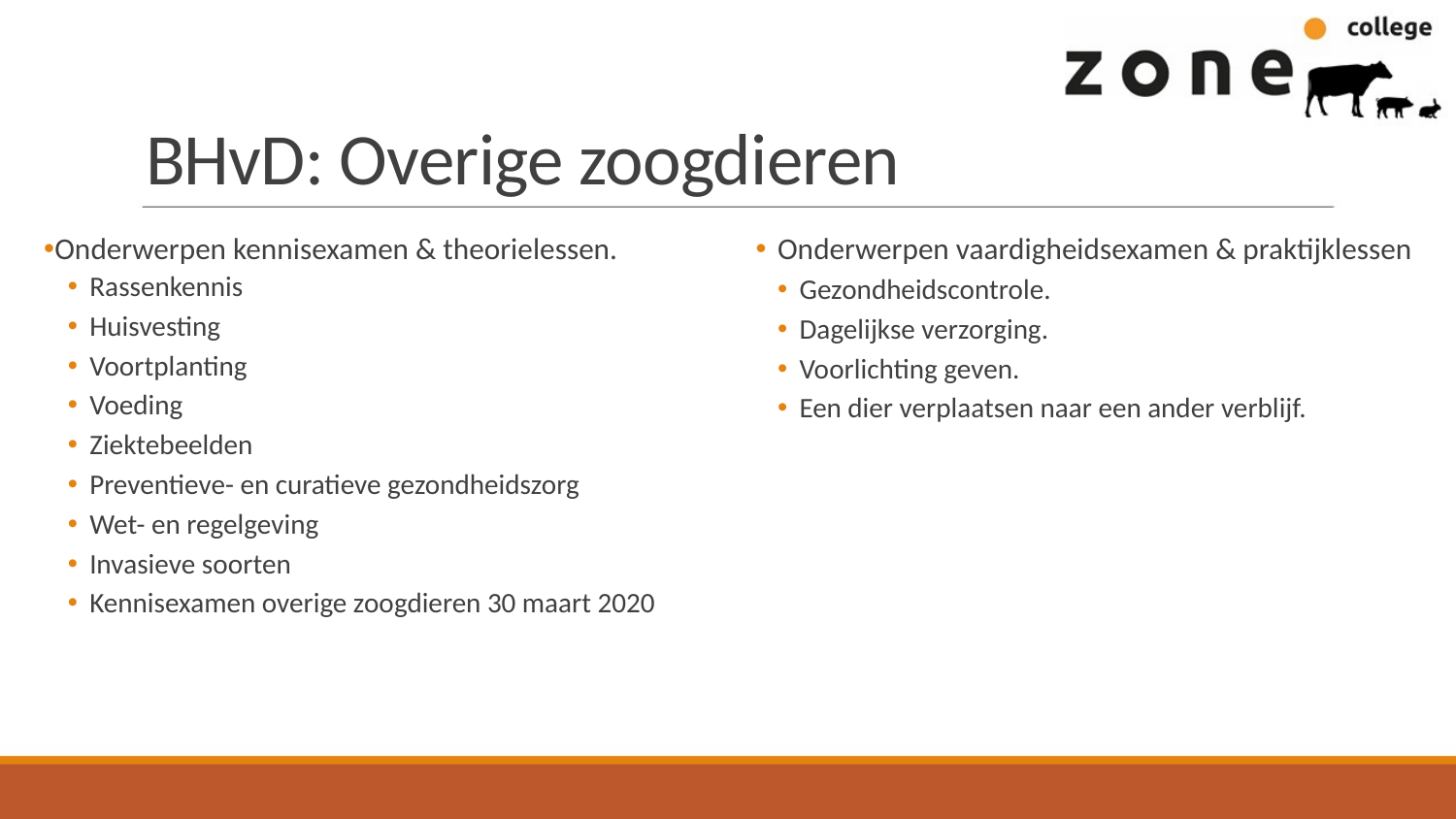

# BHvD: Overige zoogdieren
Onderwerpen kennisexamen & theorielessen.
Rassenkennis
Huisvesting
Voortplanting
Voeding
Ziektebeelden
Preventieve- en curatieve gezondheidszorg
Wet- en regelgeving
Invasieve soorten
Kennisexamen overige zoogdieren 30 maart 2020

Onderwerpen vaardigheidsexamen & praktijklessen
Gezondheidscontrole.
Dagelijkse verzorging.
Voorlichting geven.
Een dier verplaatsen naar een ander verblijf.